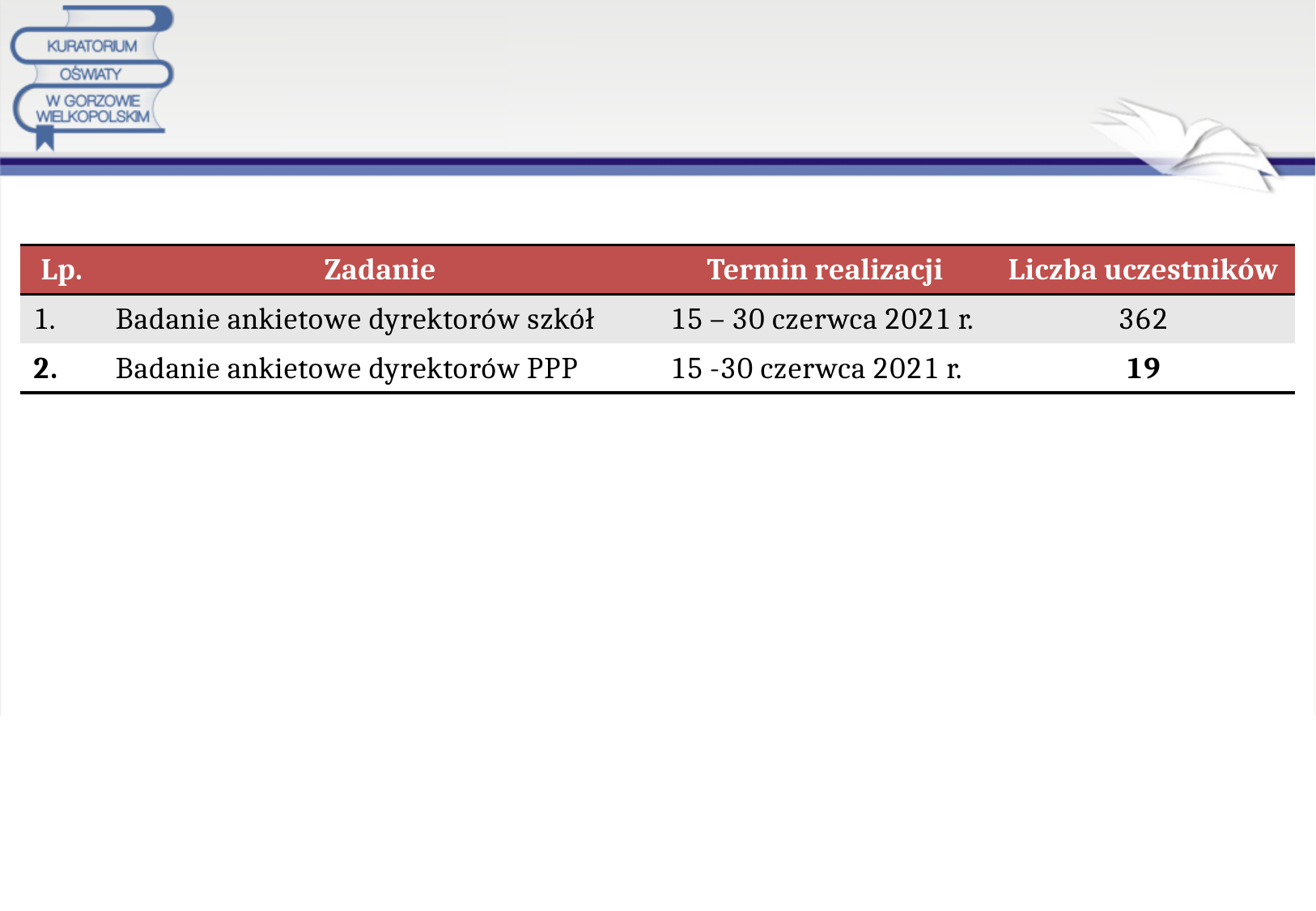

#
| Lp. | Zadanie | Termin realizacji | Liczba uczestników |
| --- | --- | --- | --- |
| 1. | Badanie ankietowe dyrektorów szkół | 15 – 30 czerwca 2021 r. | 362 |
| 2. | Badanie ankietowe dyrektorów PPP | 15 -30 czerwca 2021 r. | 19 |